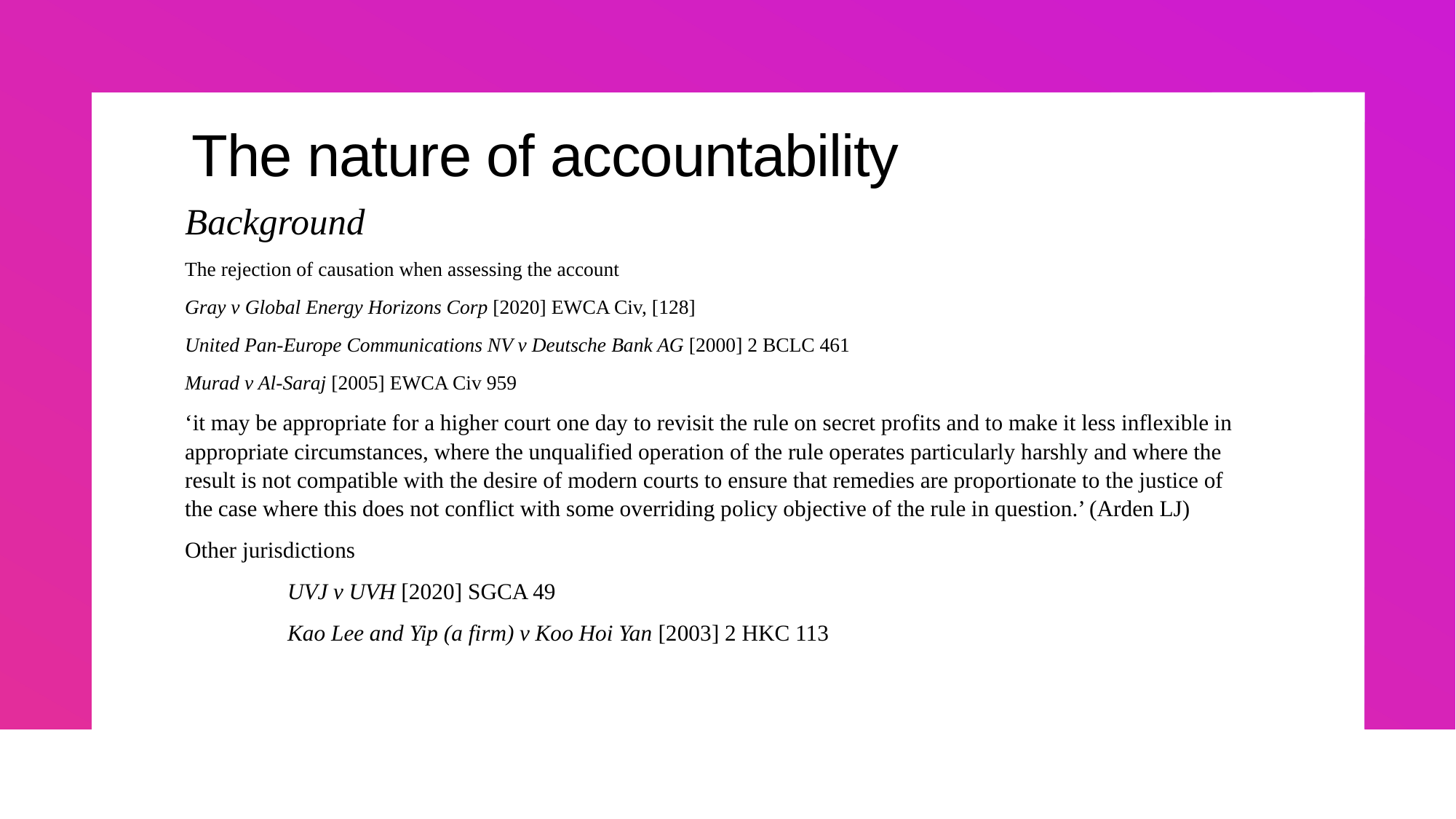

# The nature of accountability
Background
The rejection of causation when assessing the account
Gray v Global Energy Horizons Corp [2020] EWCA Civ, [128]
United Pan-Europe Communications NV v Deutsche Bank AG [2000] 2 BCLC 461
Murad v Al-Saraj [2005] EWCA Civ 959
‘it may be appropriate for a higher court one day to revisit the rule on secret profits and to make it less inflexible in appropriate circumstances, where the unqualified operation of the rule operates particularly harshly and where the result is not compatible with the desire of modern courts to ensure that remedies are proportionate to the justice of the case where this does not conflict with some overriding policy objective of the rule in question.’ (Arden LJ)
Other jurisdictions
	UVJ v UVH [2020] SGCA 49
	Kao Lee and Yip (a firm) v Koo Hoi Yan [2003] 2 HKC 113